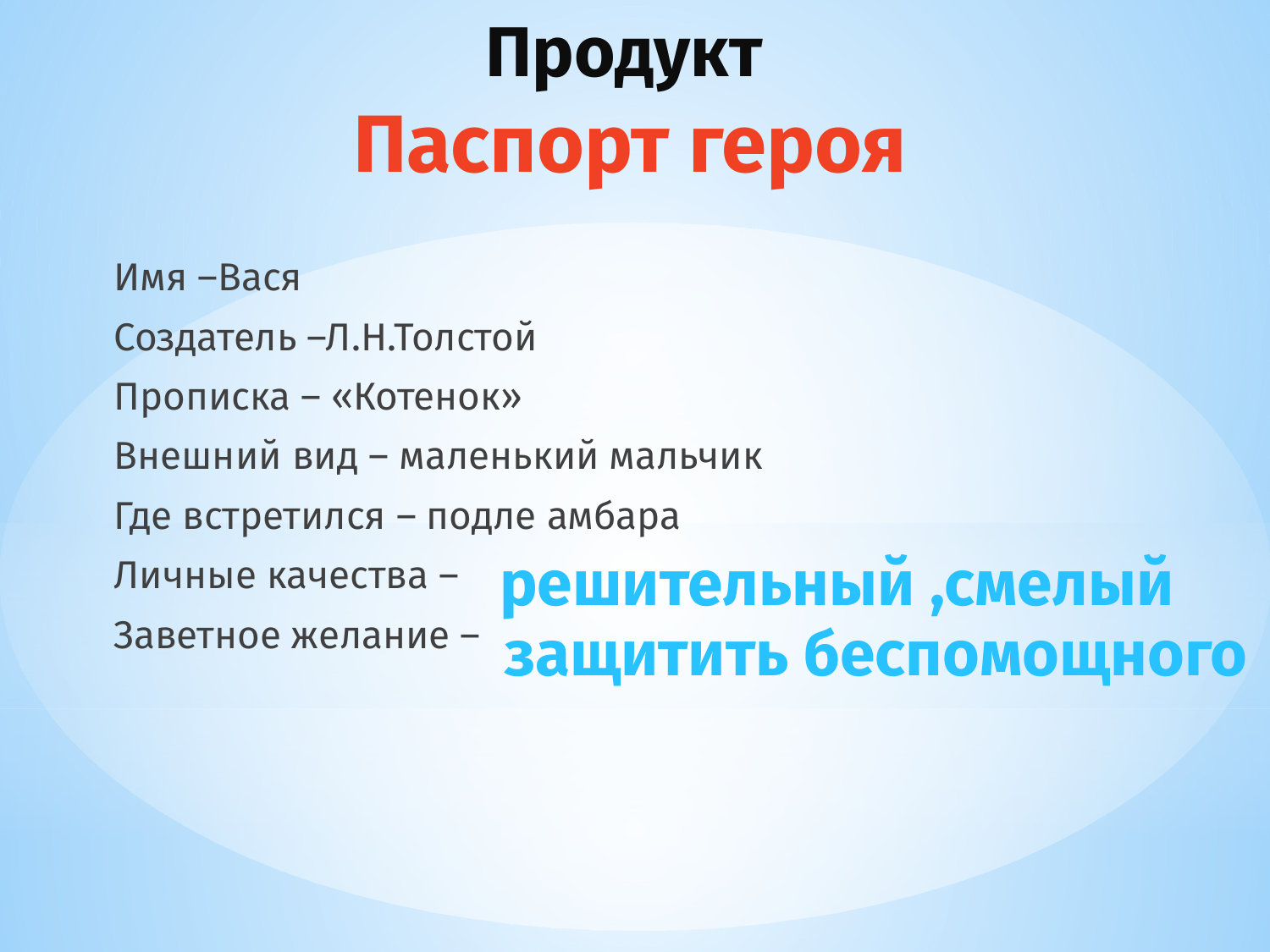

Продукт
# Паспорт героя
Имя –Вася
Создатель –Л.Н.Толстой
Прописка – «Котенок»
Внешний вид – маленький мальчик
Где встретился – подле амбара
Личные качества –
Заветное желание –
решительный ,смелый
защитить беспомощного